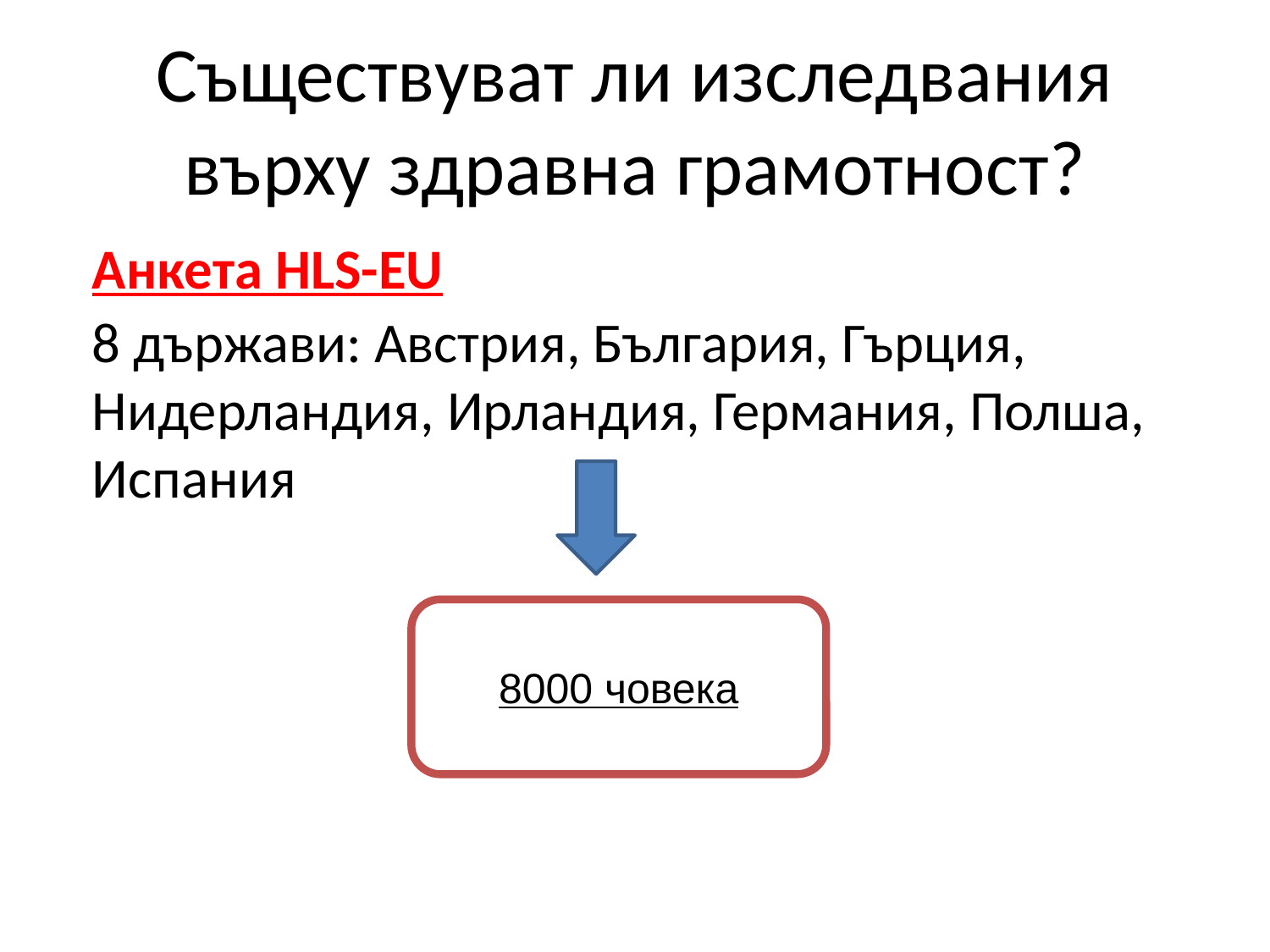

# Съществуват ли изследвания върху здравна грамотност?
Анкета HLS-EU
8 държави: Австрия, България, Гърция, Нидерландия, Ирландия, Германия, Полша, Испания

8000 човека